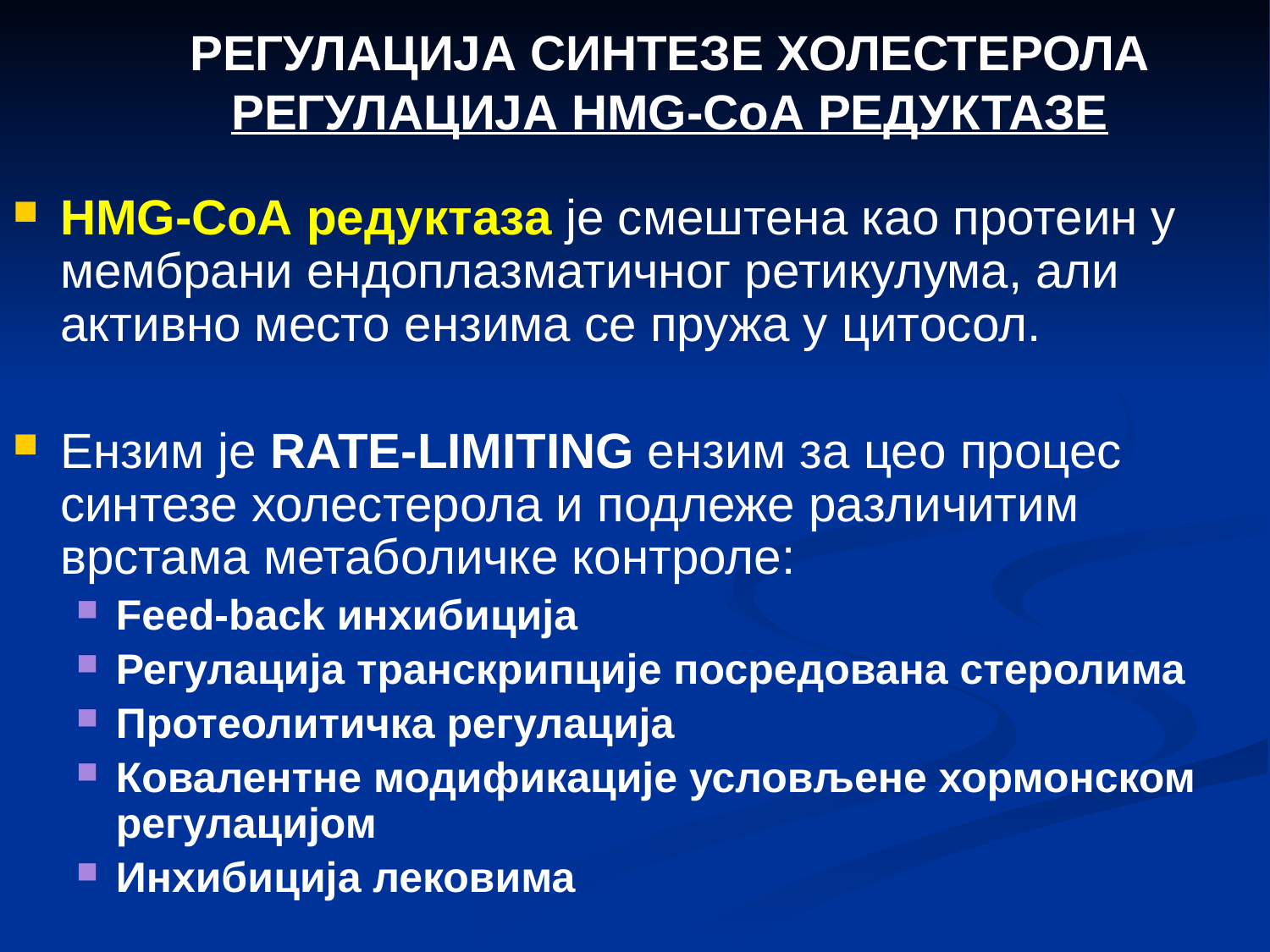

РЕГУЛАЦИЈА СИНТЕЗЕ ХОЛЕСТЕРОЛА
РЕГУЛАЦИЈА HMG-CoА РЕДУКТАЗЕ
HMG-CoA редуктаза је смештена као протеин у мембрани ендоплазматичног ретикулума, али активно место ензима се пружа у цитосол.

Ензим је RATE-LIMITING ензим за цео процес синтезе холестерола и подлеже различитим врстама метаболичке контроле:
Feed-back инхибиција
Регулација транскрипције посредована стеролима
Протеолитичка регулација
Ковалентне модификације условљене хормонском регулацијом
Инхибиција лековима